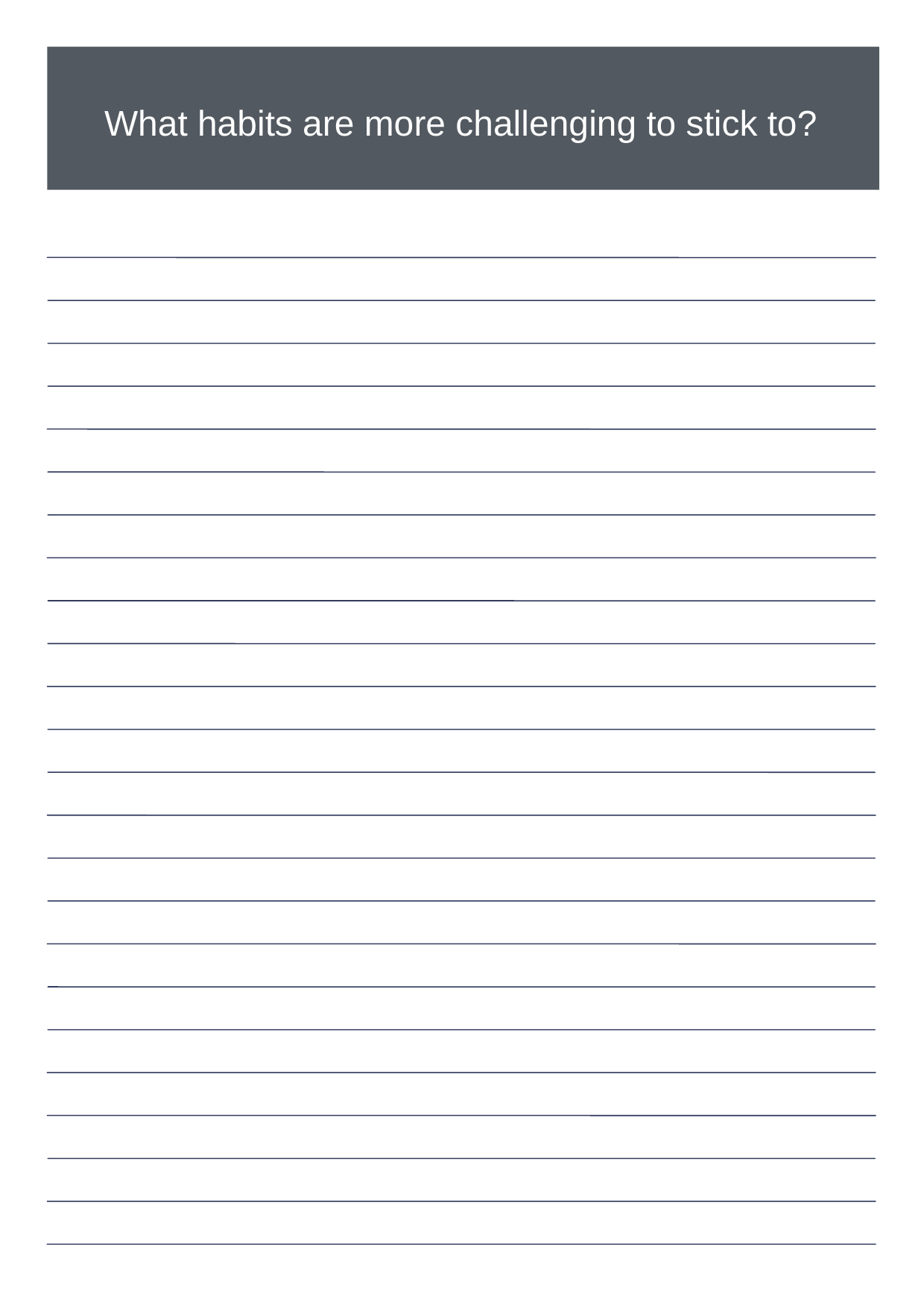

What habits are more challenging to stick to?